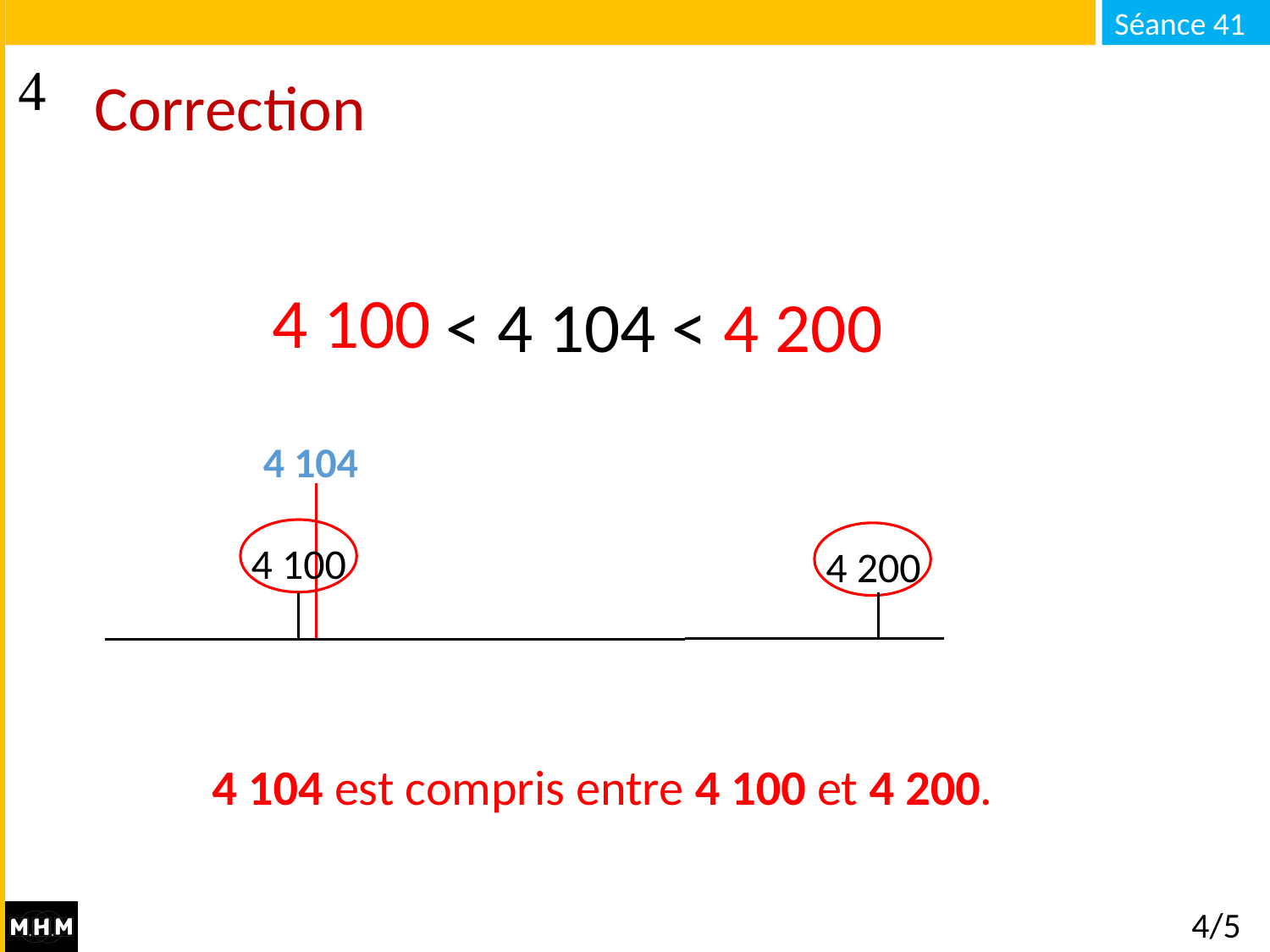

# Correction
4 100
… < 4 104 < …
4 200
4 104

4 100
4 200
4 104 est compris entre 4 100 et 4 200.
4/5